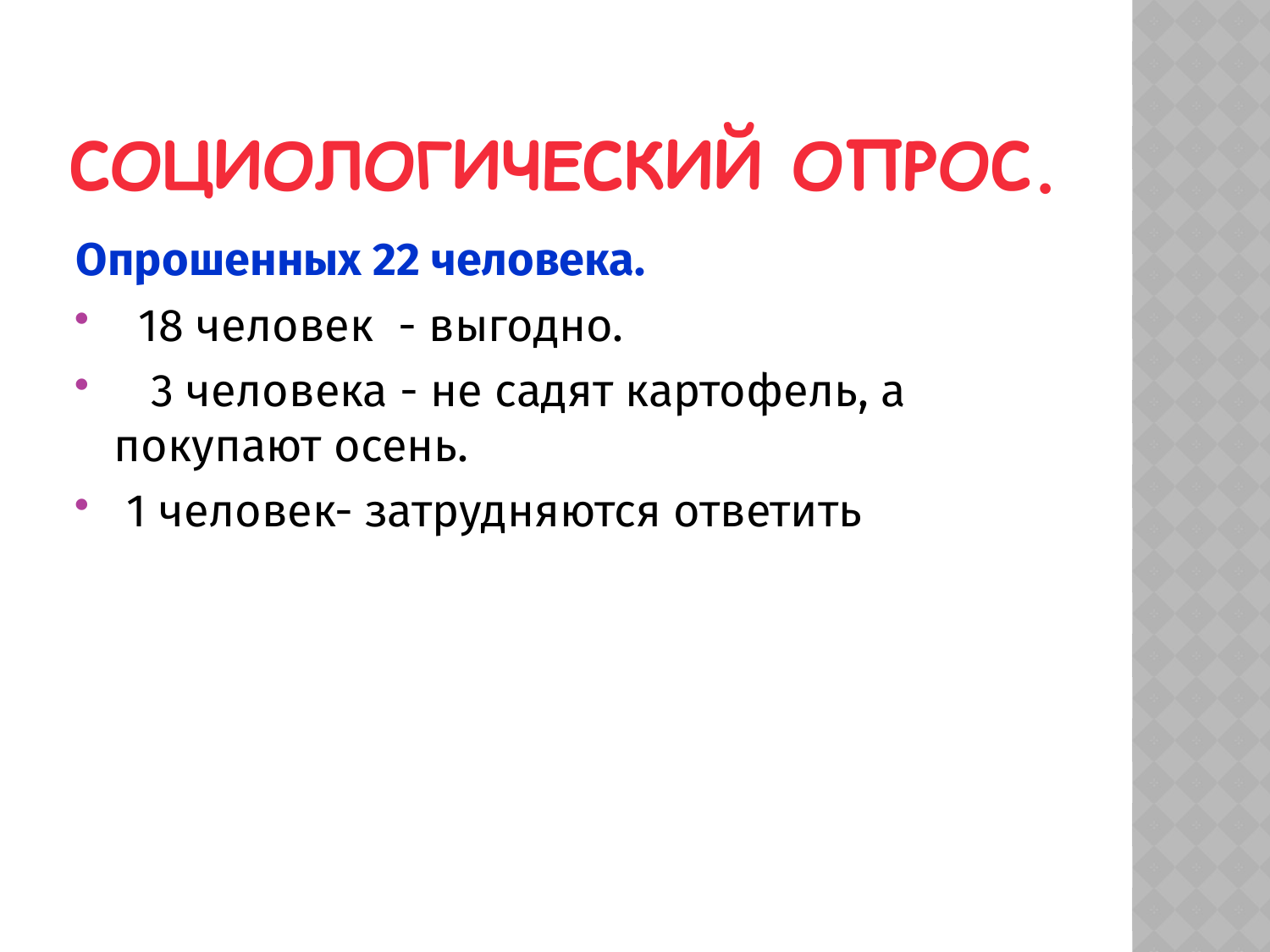

# Социологический опрос.
Опрошенных 22 человека.
  18 человек  - выгодно.
   3 человека - не садят картофель, а покупают осень.
 1 человек- затрудняются ответить